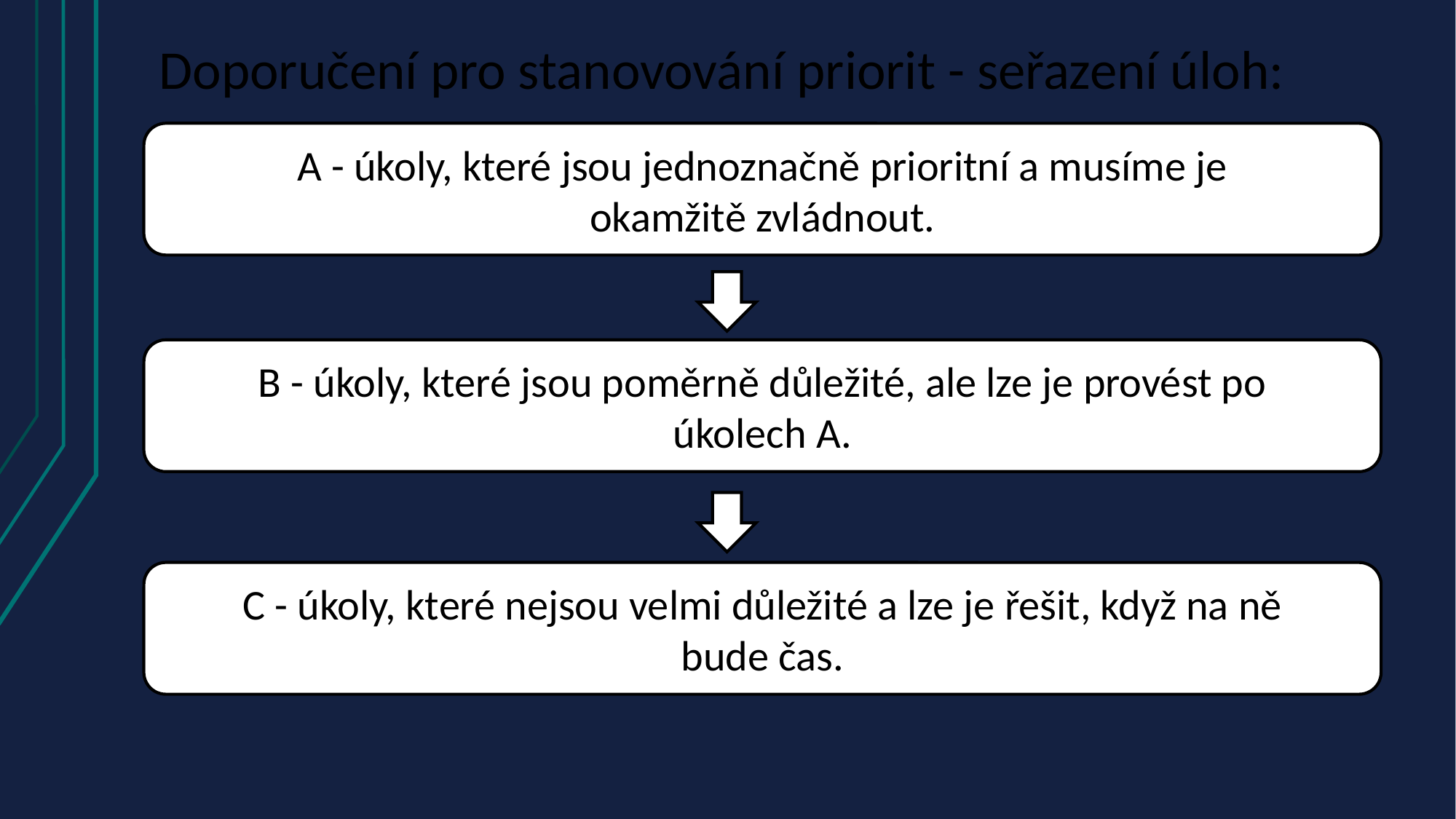

# Doporučení pro stanovování priorit - seřazení úloh:
A - úkoly, které jsou jednoznačně prioritní a musíme je
okamžitě zvládnout.

B - úkoly, které jsou poměrně důležité, ale lze je provést po
úkolech A.

C - úkoly, které nejsou velmi důležité a lze je řešit, když na ně
bude čas.